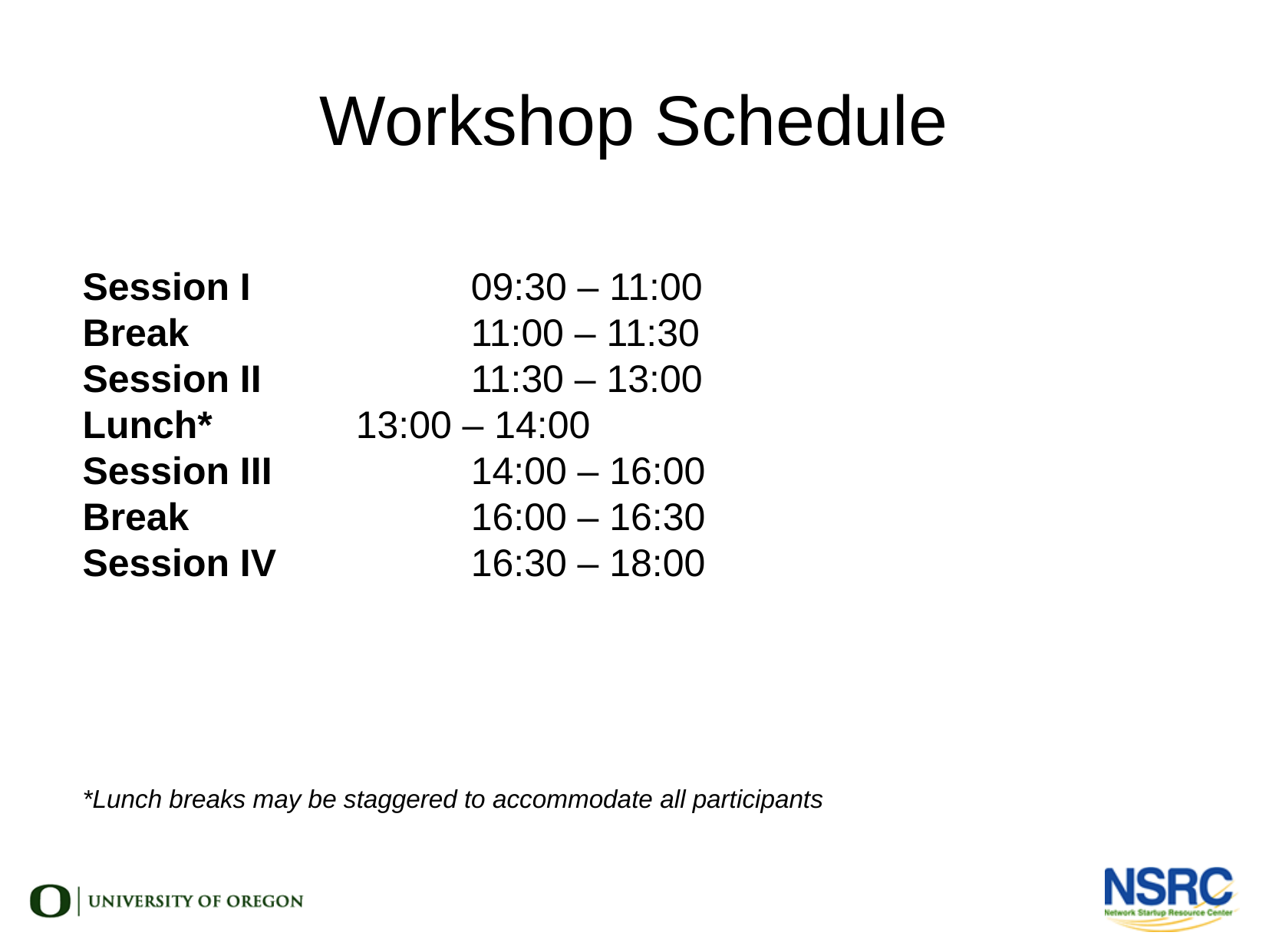

Workshop Schedule

Session I 		09:30 – 11:00
Break			11:00 – 11:30
Session II	 	11:30 – 13:00
Lunch*		13:00 – 14:00
Session III		14:00 – 16:00
Break			16:00 – 16:30
Session IV	 	16:30 – 18:00

*Lunch breaks may be staggered to accommodate all participants